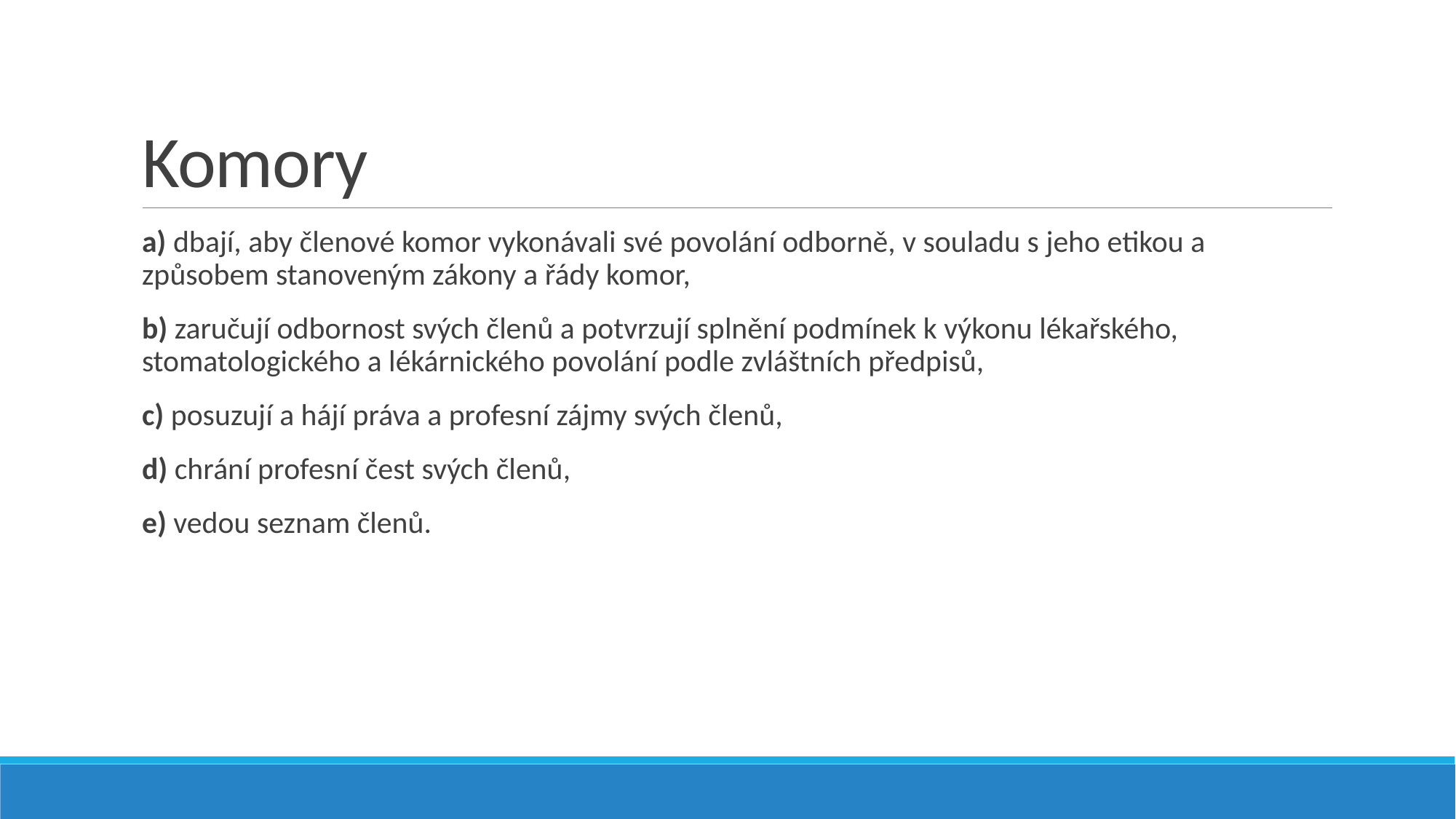

# Komory
a) dbají, aby členové komor vykonávali své povolání odborně, v souladu s jeho etikou a způsobem stanoveným zákony a řády komor,
b) zaručují odbornost svých členů a potvrzují splnění podmínek k výkonu lékařského, stomatologického a lékárnického povolání podle zvláštních předpisů,
c) posuzují a hájí práva a profesní zájmy svých členů,
d) chrání profesní čest svých členů,
e) vedou seznam členů.